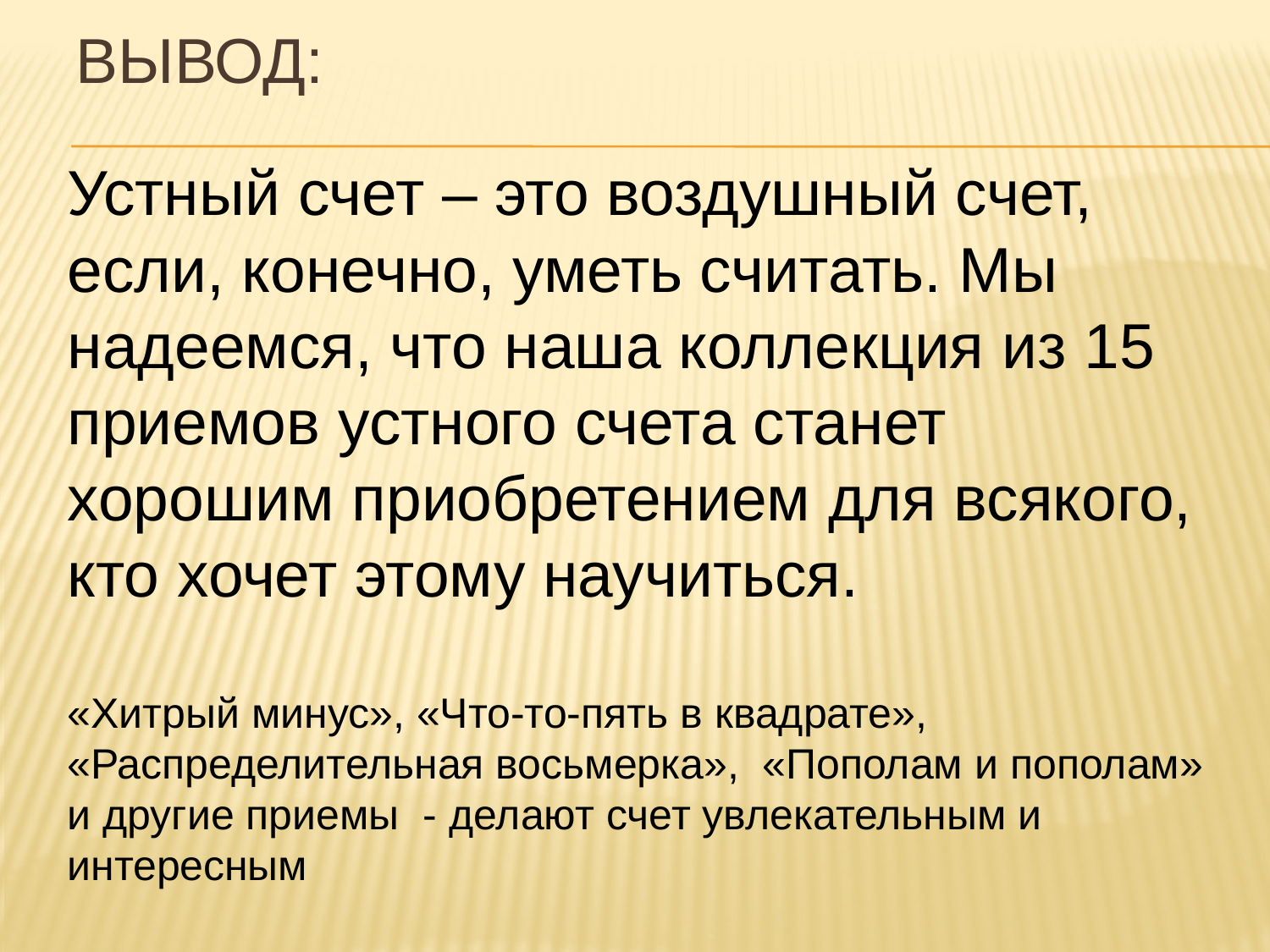

# Вывод:
Устный счет – это воздушный счет, если, конечно, уметь считать. Мы надеемся, что наша коллекция из 15 приемов устного счета станет хорошим приобретением для всякого, кто хочет этому научиться.

«Хитрый минус», «Что-то-пять в квадрате», «Распределительная восьмерка»,  «Пополам и пополам» и другие приемы  - делают счет увлекательным и интересным